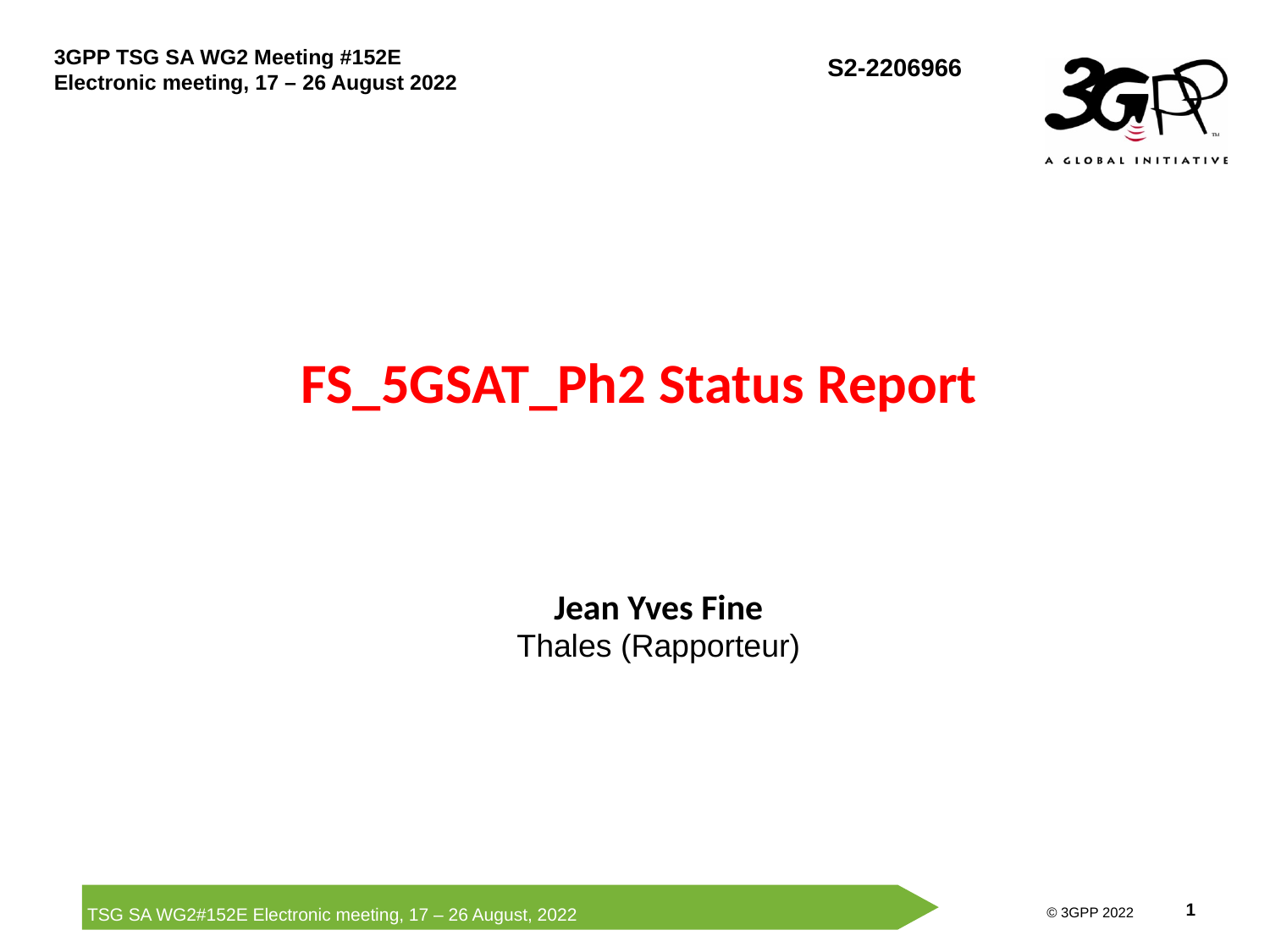

S2-2206966
# FS_5GSAT_Ph2 Status Report
Jean Yves Fine
Thales (Rapporteur)